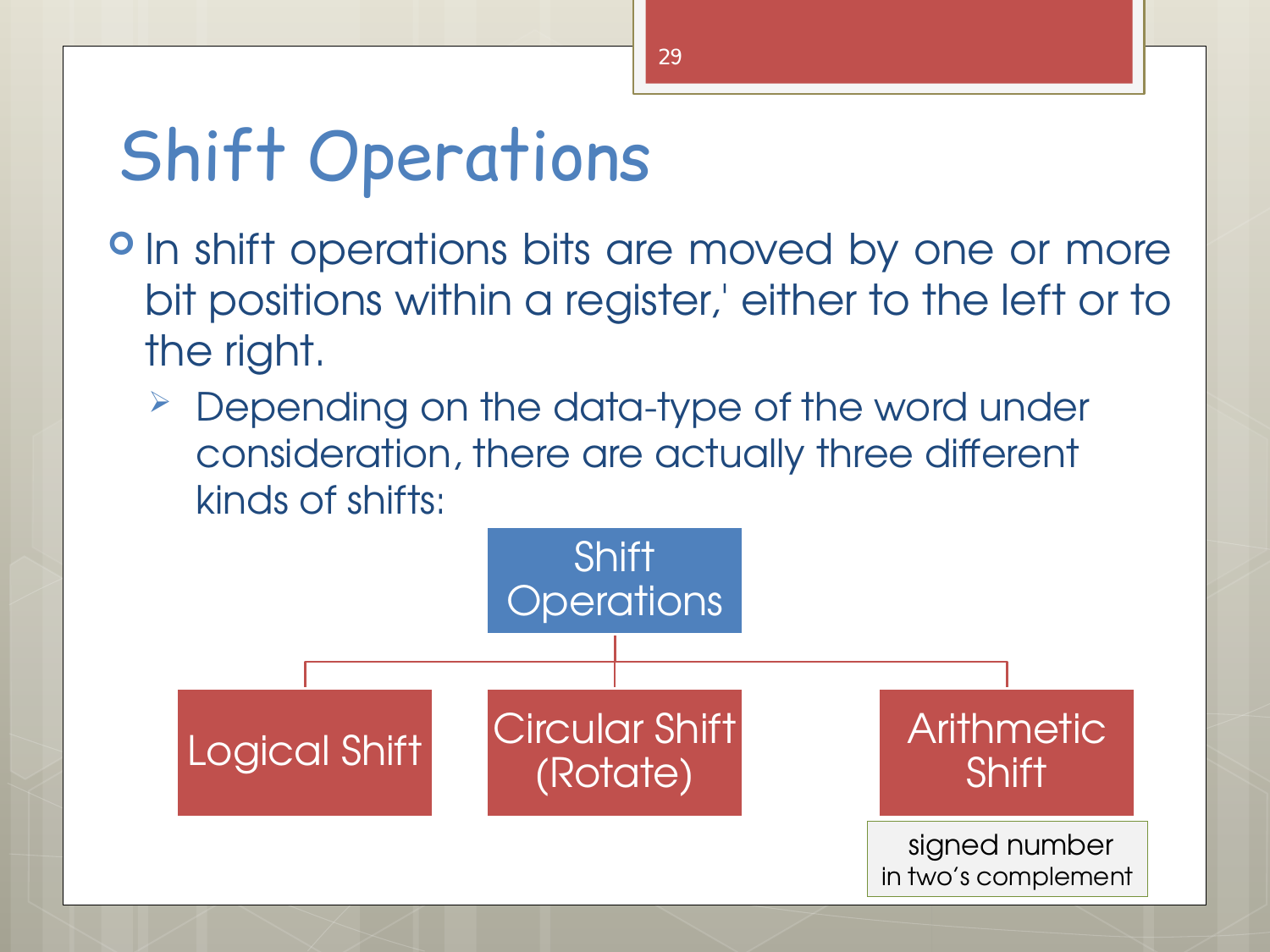

29
# Shift Operations
In shift operations bits are moved by one or more bit positions within a register,' either to the left or to the right.
Depending on the data-type of the word under consideration, there are actually three different kinds of shifts:
Shift Operations
Logical Shift
Circular Shift (Rotate)
Arithmetic Shift
signed number
in two’s complement